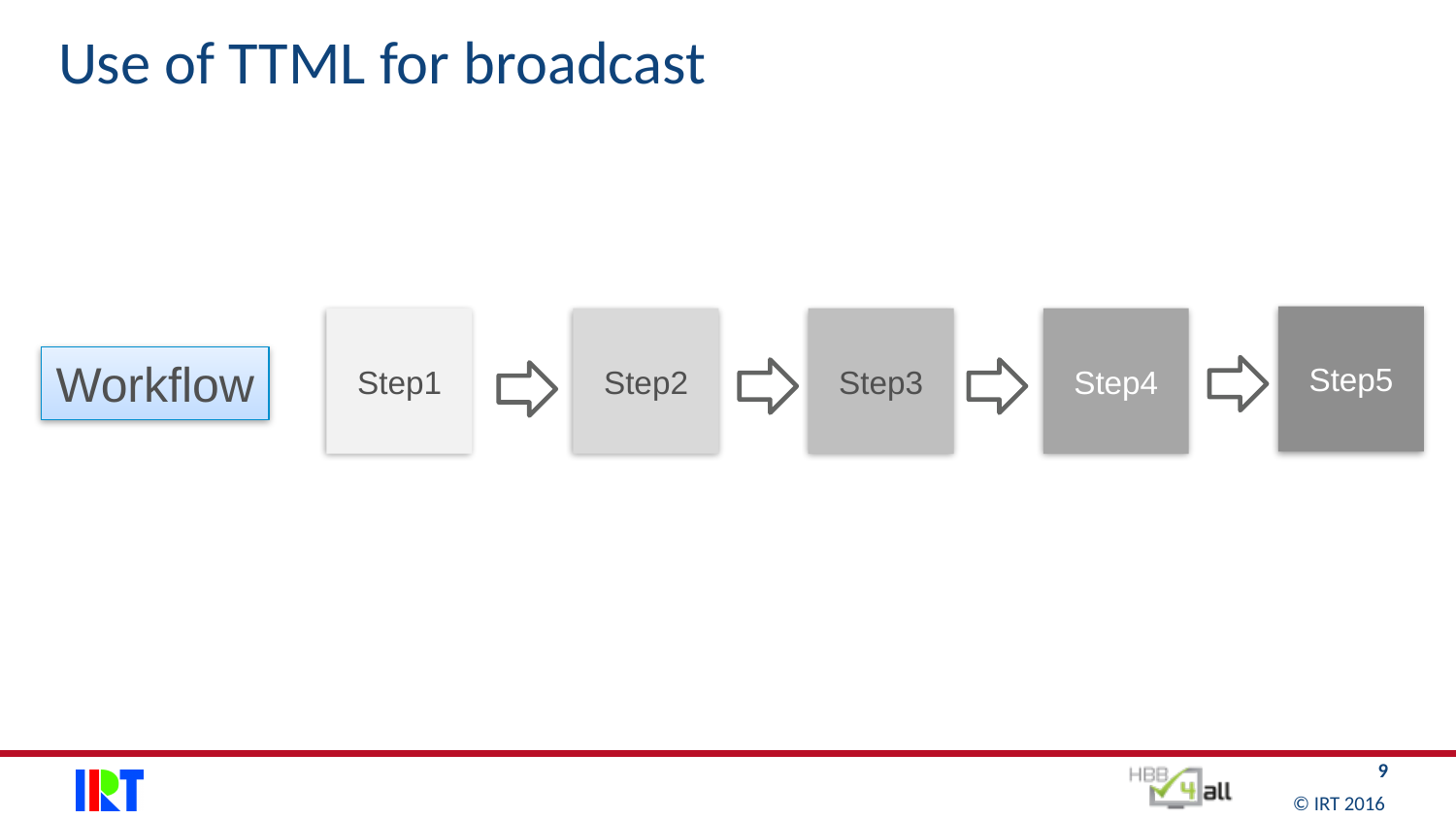

# Use of TTML for broadcast
Step5
Step1
Step2
Step3
Step4
Workflow